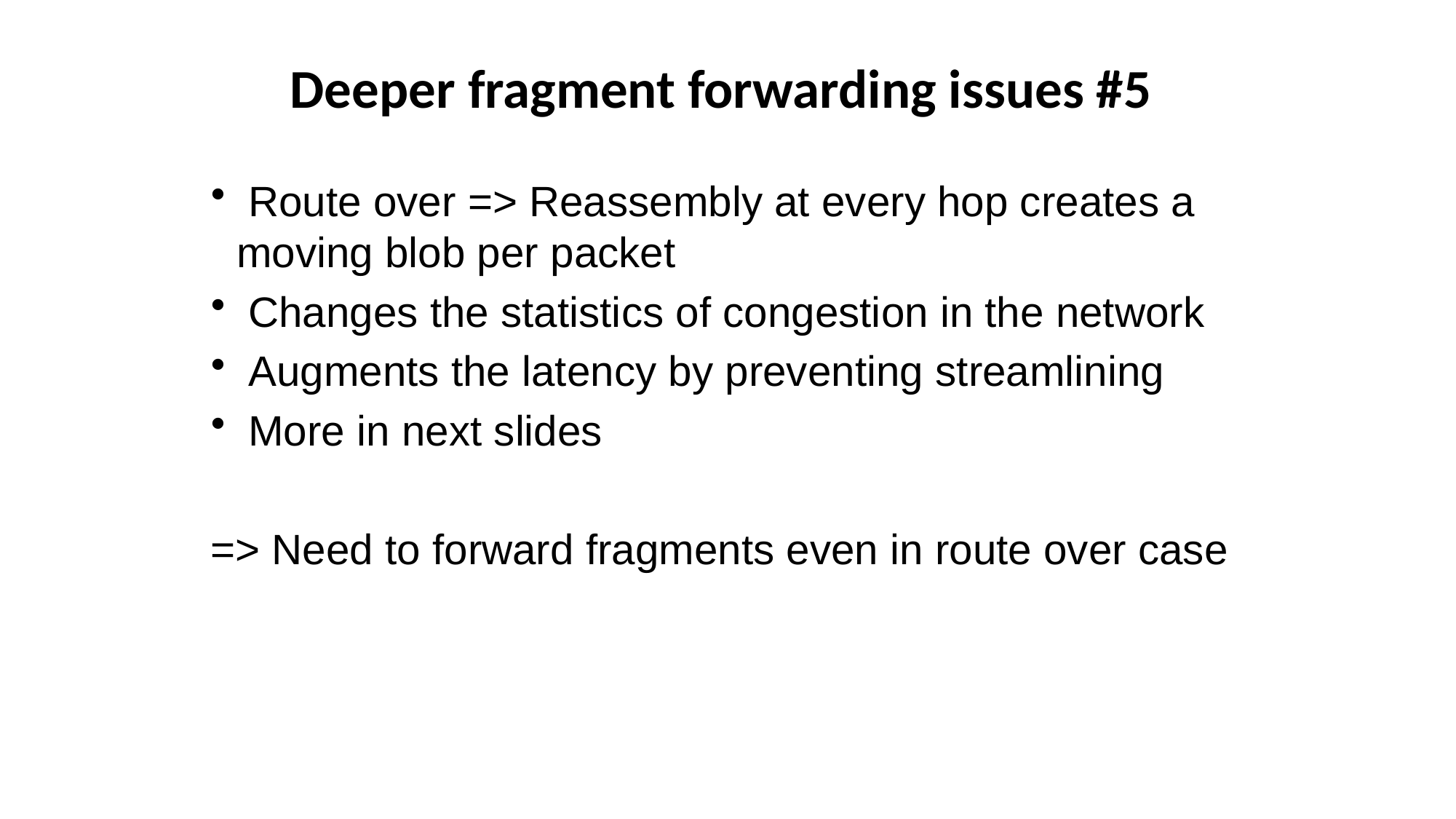

Deeper fragment forwarding issues #5
 Route over => Reassembly at every hop creates a moving blob per packet
 Changes the statistics of congestion in the network
 Augments the latency by preventing streamlining
 More in next slides

=> Need to forward fragments even in route over case